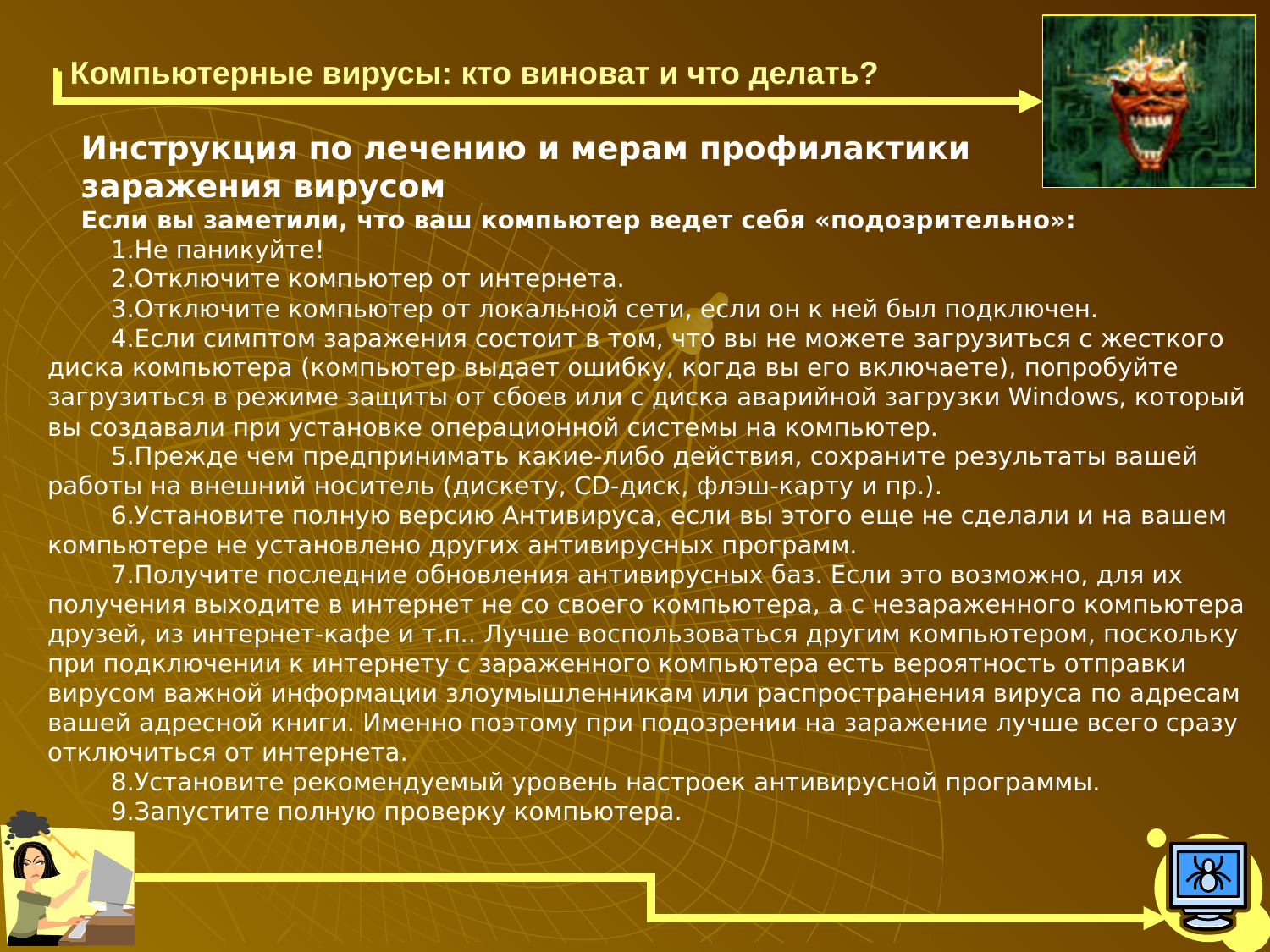

Инструкция по лечению и мерам профилактики
заражения вирусом
Если вы заметили, что ваш компьютер ведет себя «подозрительно»:
Не паникуйте!
Отключите компьютер от интернета.
Отключите компьютер от локальной сети, если он к ней был подключен.
Если симптом заражения состоит в том, что вы не можете загрузиться с жесткого диска компьютера (компьютер выдает ошибку, когда вы его включаете), попробуйте загрузиться в режиме защиты от сбоев или с диска аварийной загрузки Windows, который вы создавали при установке операционной системы на компьютер.
Прежде чем предпринимать какие-либо действия, сохраните результаты вашей работы на внешний носитель (дискету, CD-диск, флэш-карту и пр.).
Установите полную версию Антивируса, если вы этого еще не сделали и на вашем компьютере не установлено других антивирусных программ.
Получите последние обновления антивирусных баз. Если это возможно, для их получения выходите в интернет не со своего компьютера, а с незараженного компьютера друзей, из интернет-кафе и т.п.. Лучше воспользоваться другим компьютером, поскольку при подключении к интернету с зараженного компьютера есть вероятность отправки вирусом важной информации злоумышленникам или распространения вируса по адресам вашей адресной книги. Именно поэтому при подозрении на заражение лучше всего сразу отключиться от интернета.
Установите рекомендуемый уровень настроек антивирусной программы.
Запустите полную проверку компьютера.